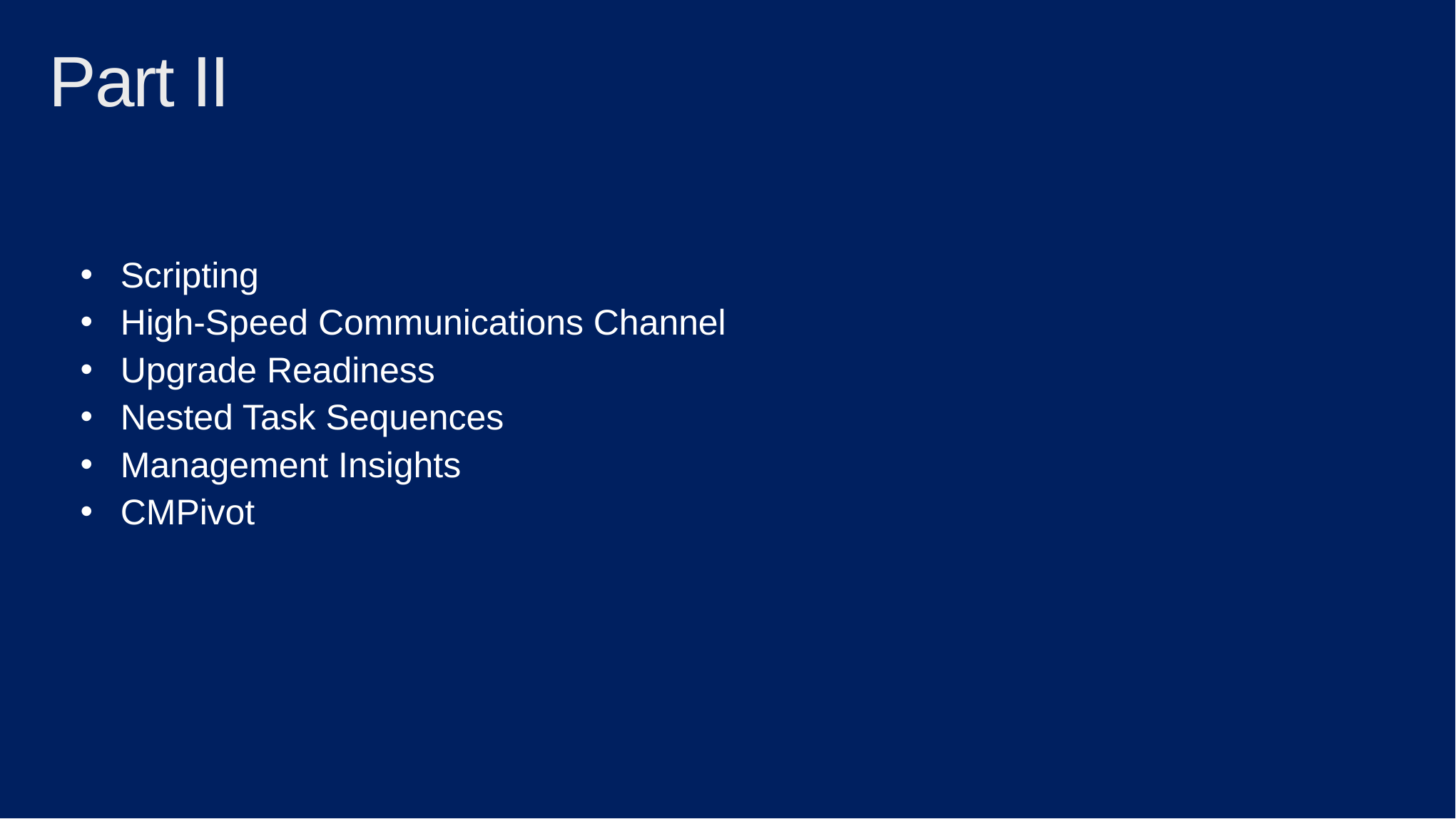

# Part II
Scripting
High-Speed Communications Channel
Upgrade Readiness
Nested Task Sequences
Management Insights
CMPivot